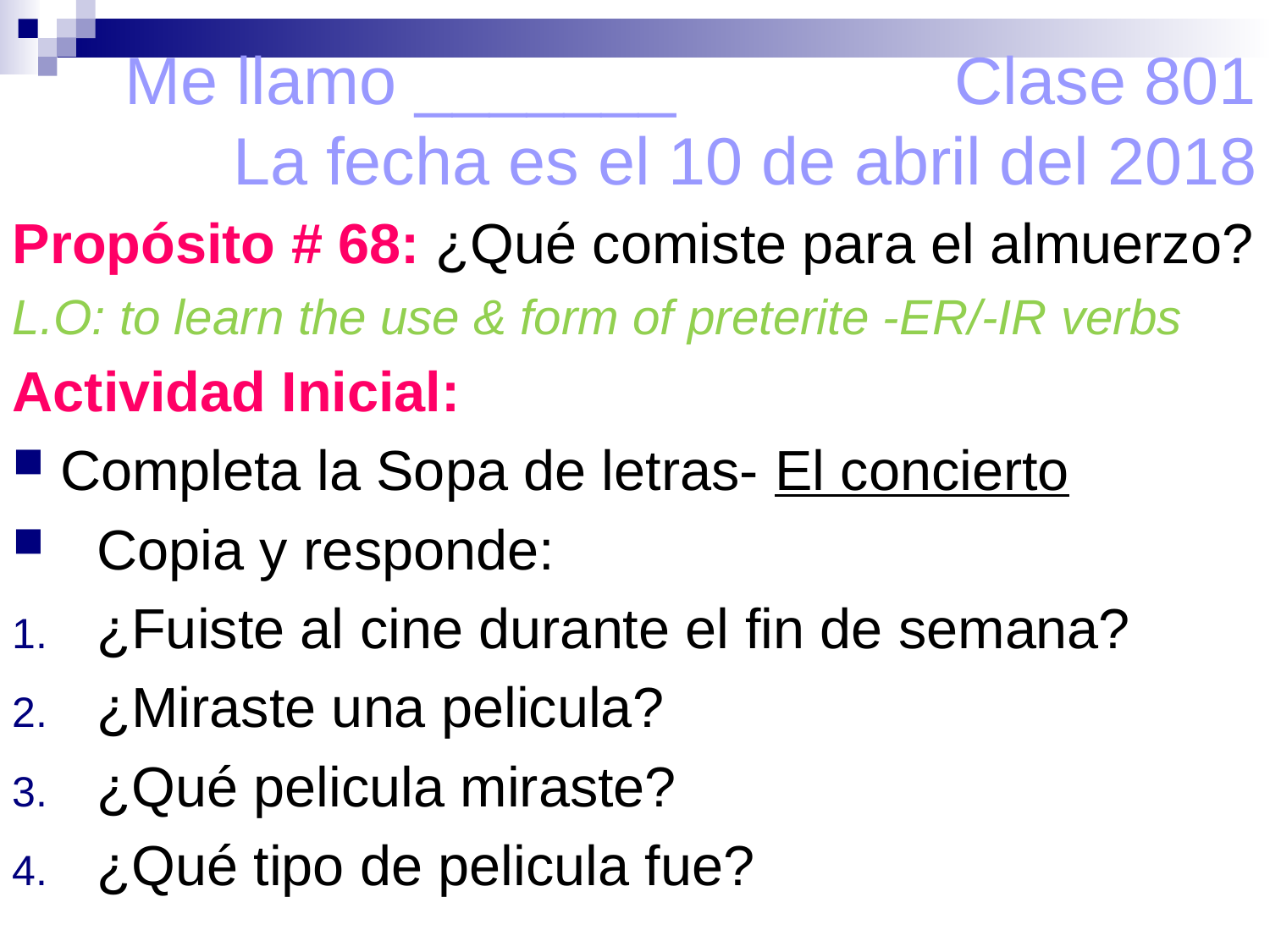

Me llamo _______               Clase 801
La fecha es el 10 de abril del 2018
Propósito # 68: ¿Qué comiste para el almuerzo?
L.O: to learn the use & form of preterite -ER/-IR verbs
Actividad Inicial:
Completa la Sopa de letras- El concierto
Copia y responde:
¿Fuiste al cine durante el fin de semana?
¿Miraste una pelicula?
¿Qué pelicula miraste?
¿Qué tipo de pelicula fue?